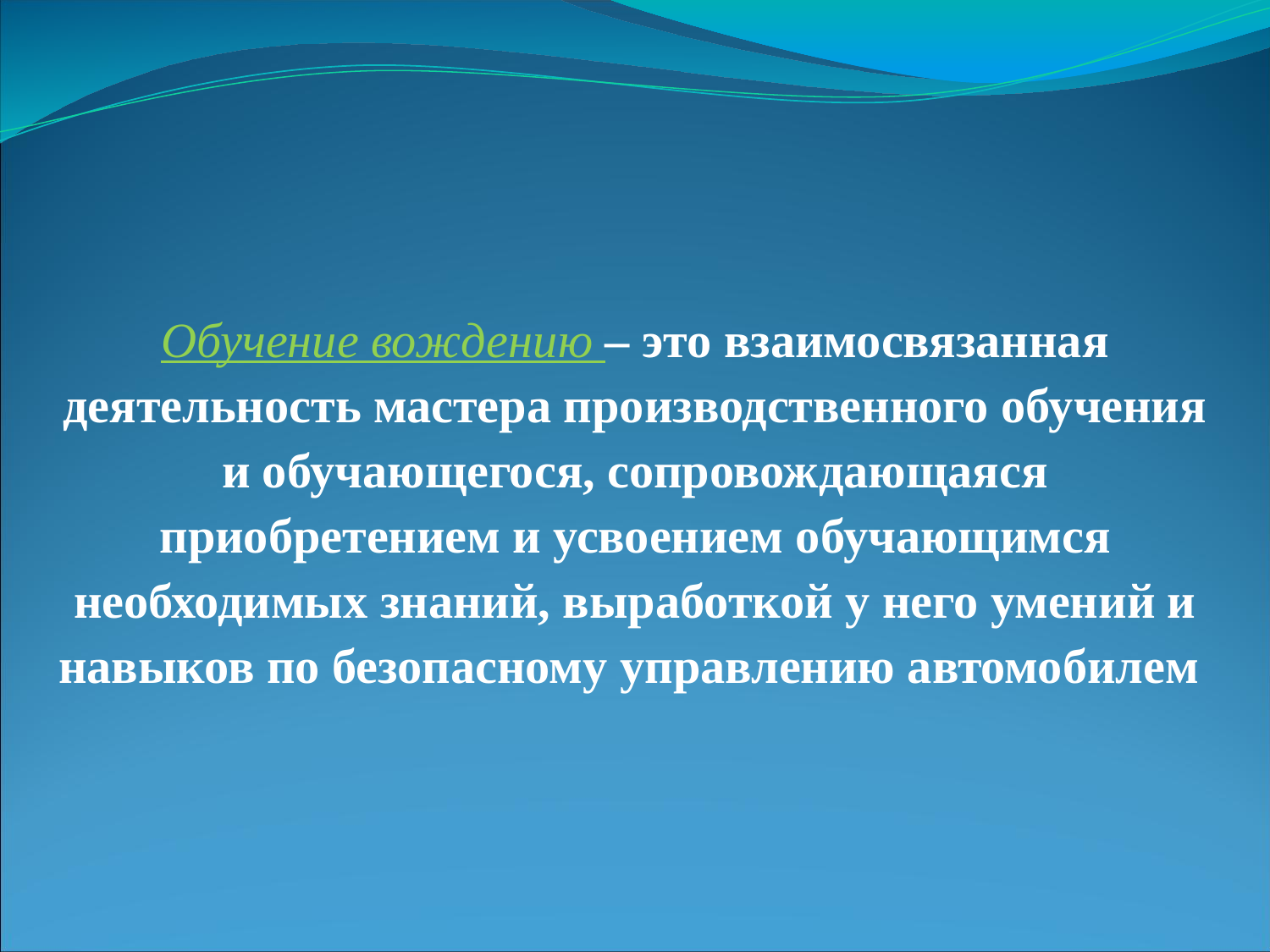

Обучение вождению – это взаимосвязанная деятельность мастера производственного обучения и обучающегося, сопровождающаяся приобретением и усвоением обучающимся необходимых знаний, выработкой у него умений и навыков по безопасному управлению автомобилем